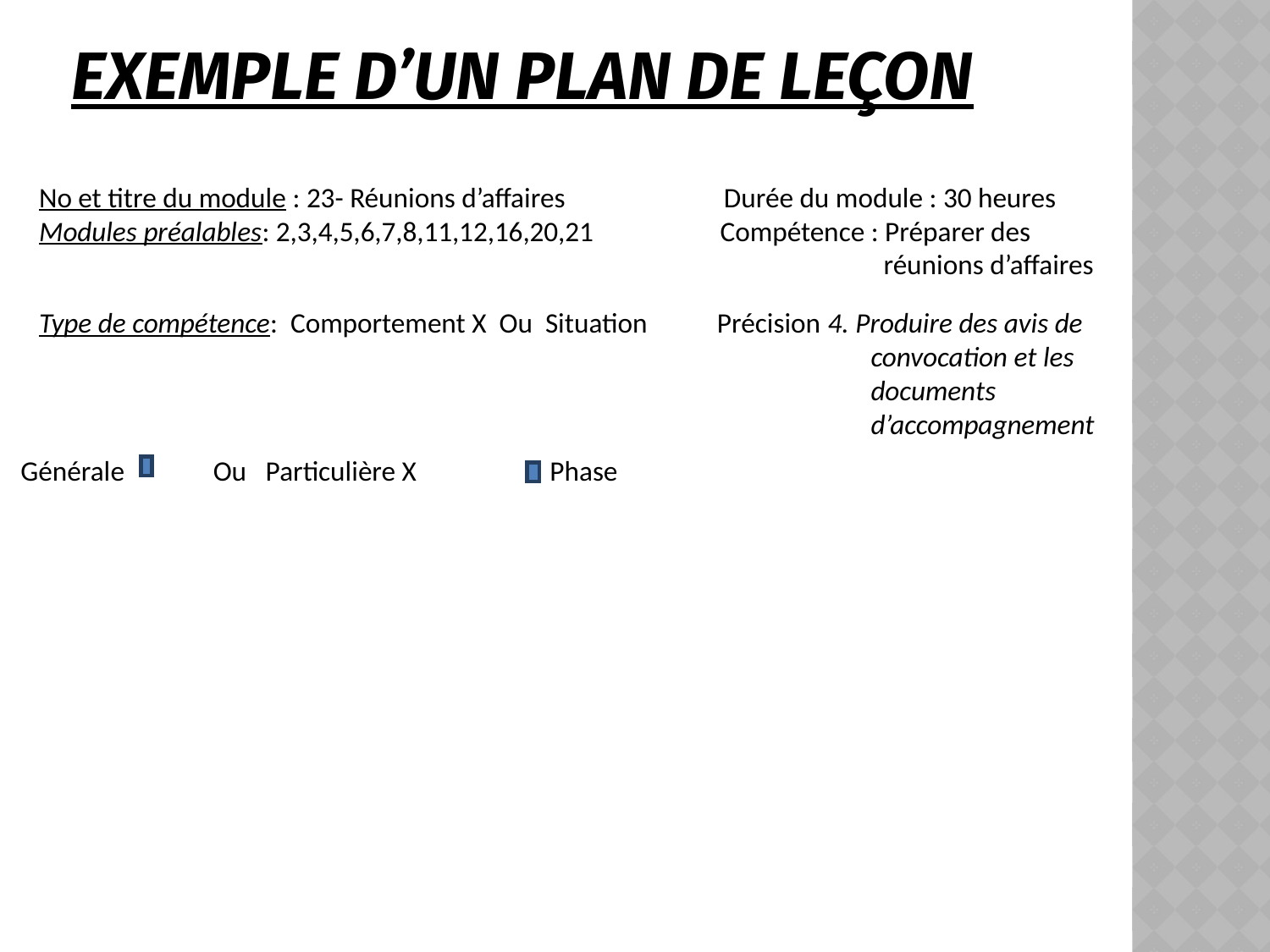

# EXEMPLE D’UN PLAN DE LEÇON
No et titre du module : 23- Réunions d’affaires                         Durée du module : 30 heures
Modules préalables: 2,3,4,5,6,7,8,11,12,16,20,21                    Compétence : Préparer des
                                                                                                                                     réunions d’affaires

Type de compétence:  Comportement X  Ou  Situation           Précision 4. Produire des avis de
                                                                                                                                   convocation et les
                                                                                                                                   documents
                                                                                                                                   d’accompagnement

       Générale              Ou   Particulière X                     Phase